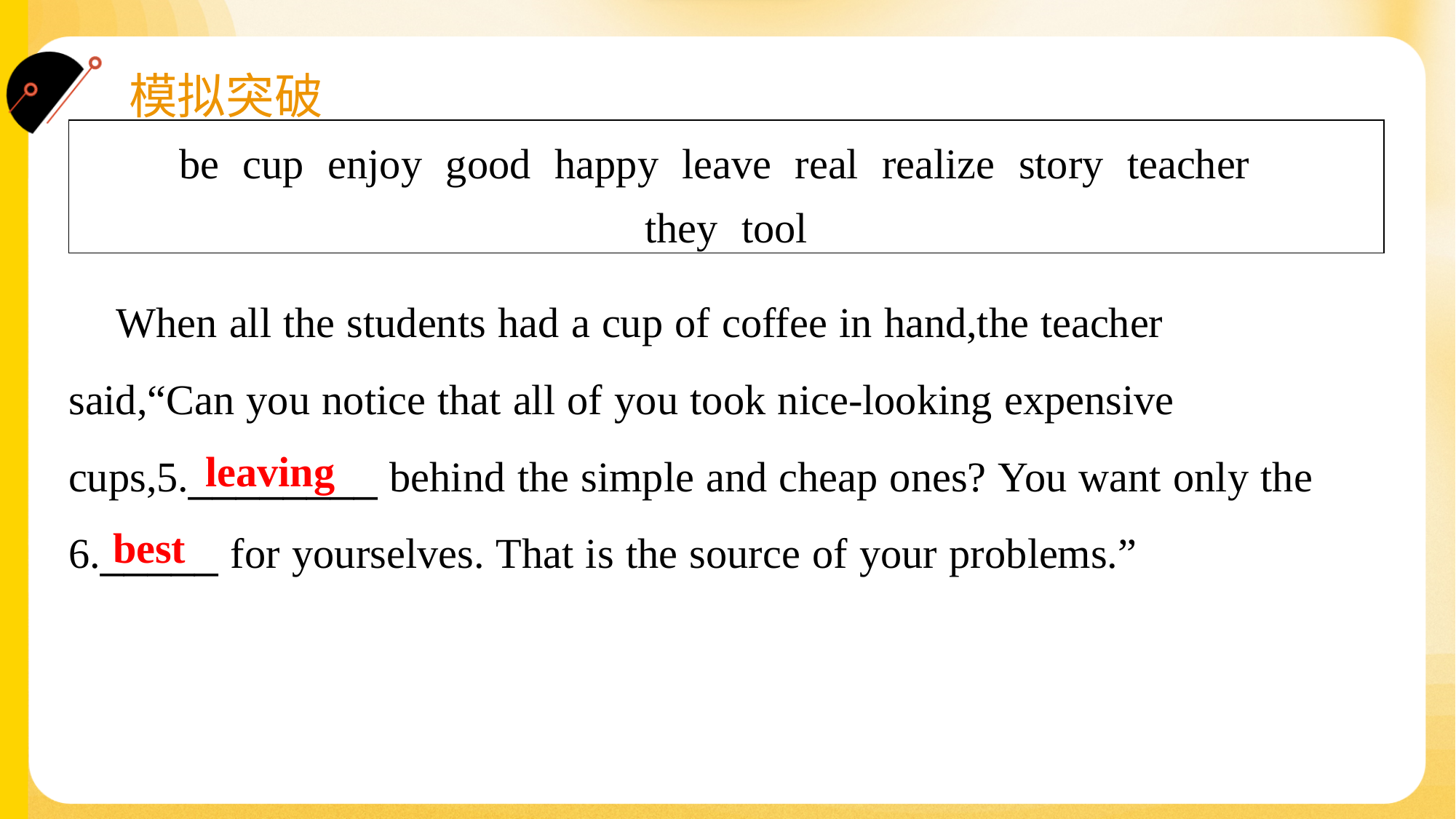

| be cup enjoy good happy leave real realize story teacher they tool |
| --- |
    When all the students had a cup of coffee in hand,the teacher
said,“Can you notice that all of you took nice-looking expensive
cups,5.________ behind the simple and cheap ones? You want only the
6._____ for yourselves. That is the source of your problems.”#1.1.2
leaving
best